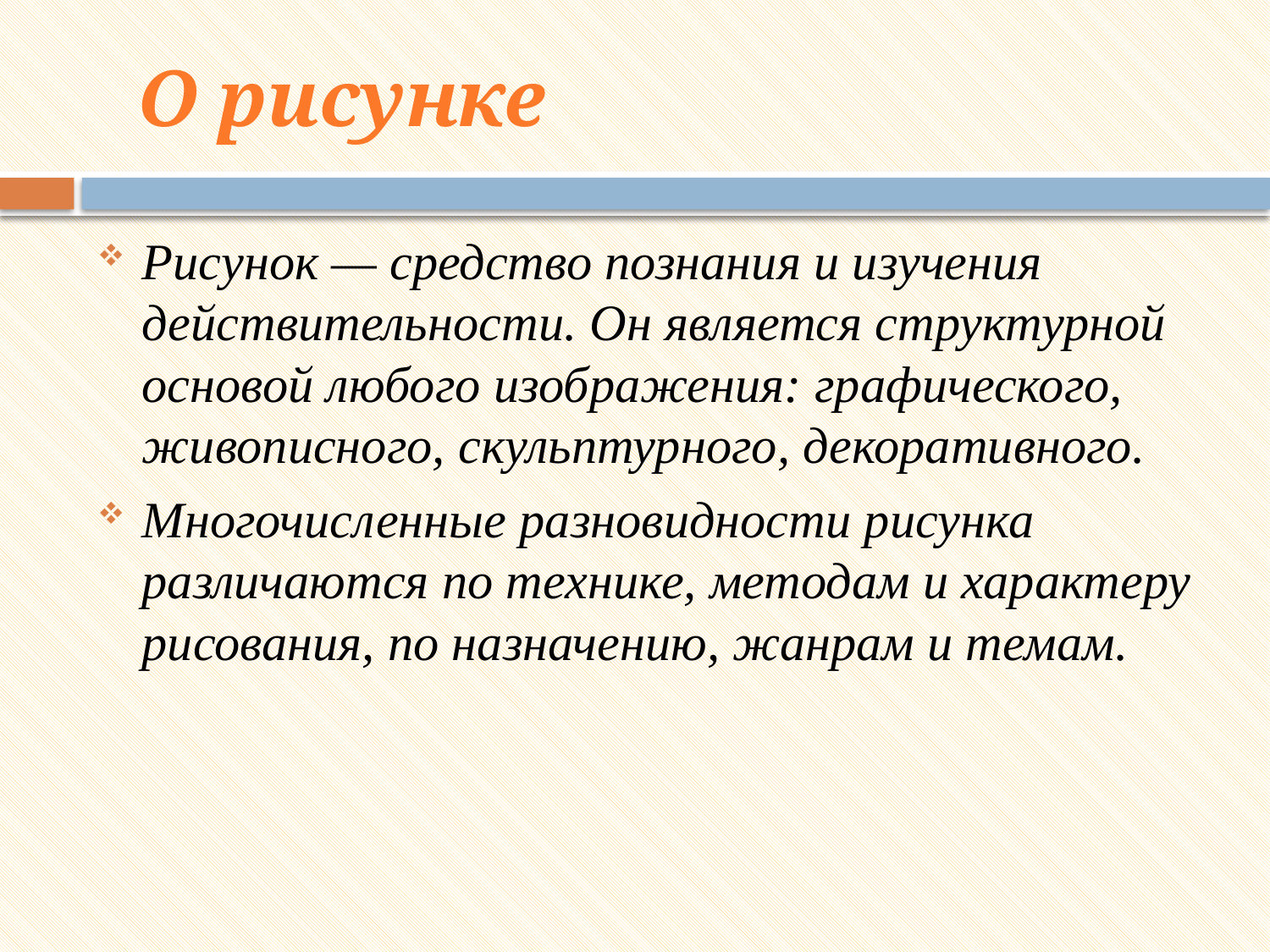

О рисунке
Рисунок — средство познания и изучения действительности. Он является структурной основой любого изображения: графического, живописного, скульптурного, декоративного.
Многочисленные разновидности рисунка различаются по технике, методам и характеру рисования, по назначению, жанрам и темам.